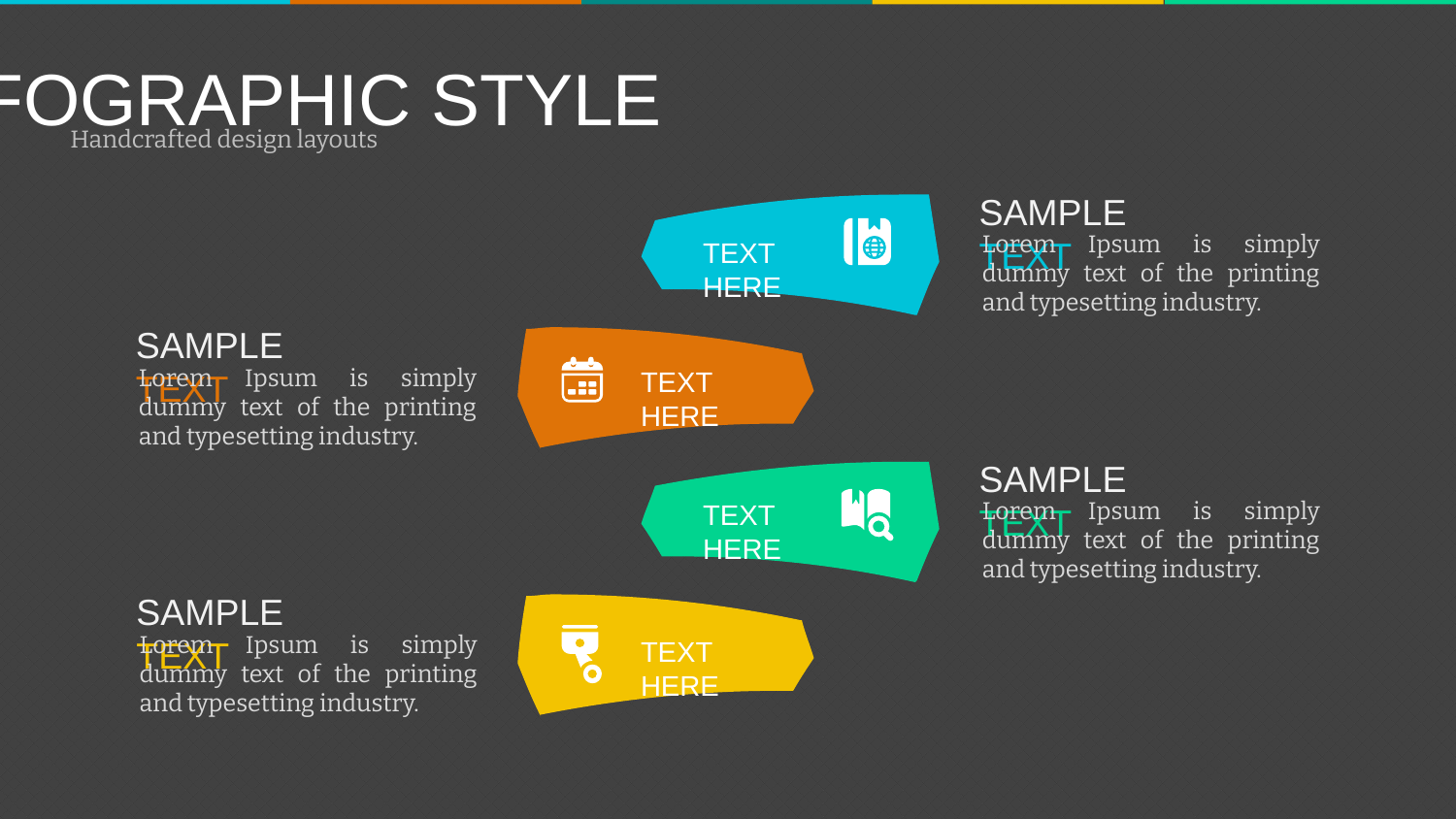

INFOGRAPHIC STYLE
Handcrafted design layouts
SAMPLE TEXT

Lorem Ipsum is simply dummy text of the printing and typesetting industry.
TEXT HERE
SAMPLE TEXT

Lorem Ipsum is simply dummy text of the printing and typesetting industry.

TEXT HERE
SAMPLE TEXT

Lorem Ipsum is simply dummy text of the printing and typesetting industry.

TEXT HERE
SAMPLE TEXT

Lorem Ipsum is simply dummy text of the printing and typesetting industry.

TEXT HERE